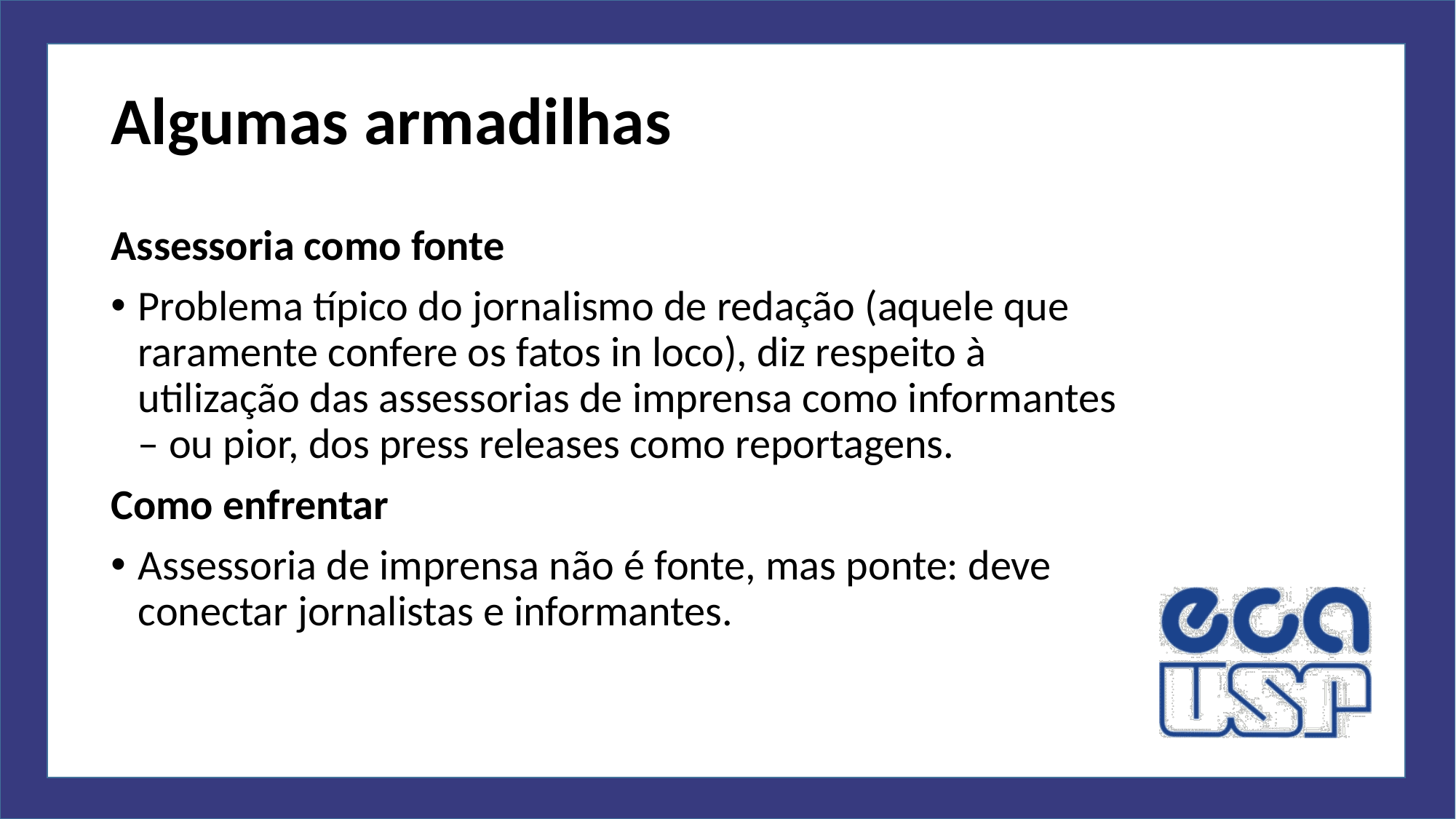

# Algumas armadilhas
Assessoria como fonte
Problema típico do jornalismo de redação (aquele que raramente confere os fatos in loco), diz respeito à utilização das assessorias de imprensa como informantes – ou pior, dos press releases como reportagens.
Como enfrentar
Assessoria de imprensa não é fonte, mas ponte: deve conectar jornalistas e informantes.